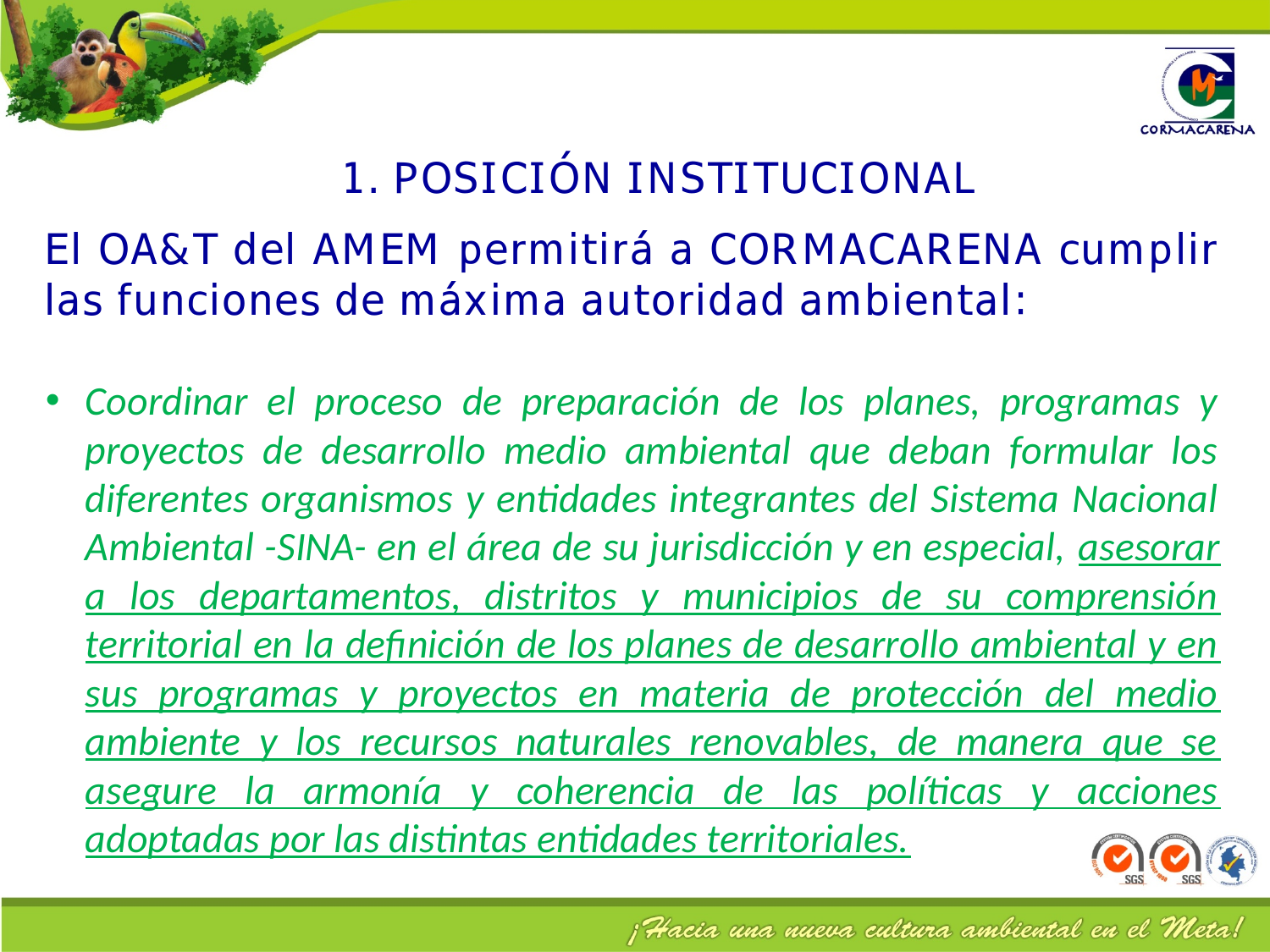

# 1. POSICIÓN INSTITUCIONAL
El OA&T del AMEM permitirá a CORMACARENA cumplir las funciones de máxima autoridad ambiental:

Coordinar el proceso de preparación de los planes, programas y proyectos de desarrollo medio ambiental que deban formular los diferentes organismos y entidades integrantes del Sistema Nacional Ambiental -SINA- en el área de su jurisdicción y en especial, asesorar a los departamentos, distritos y municipios de su comprensión territorial en la definición de los planes de desarrollo ambiental y en sus programas y proyectos en materia de protección del medio ambiente y los recursos naturales renovables, de manera que se asegure la armonía y coherencia de las políticas y acciones adoptadas por las distintas entidades territoriales.